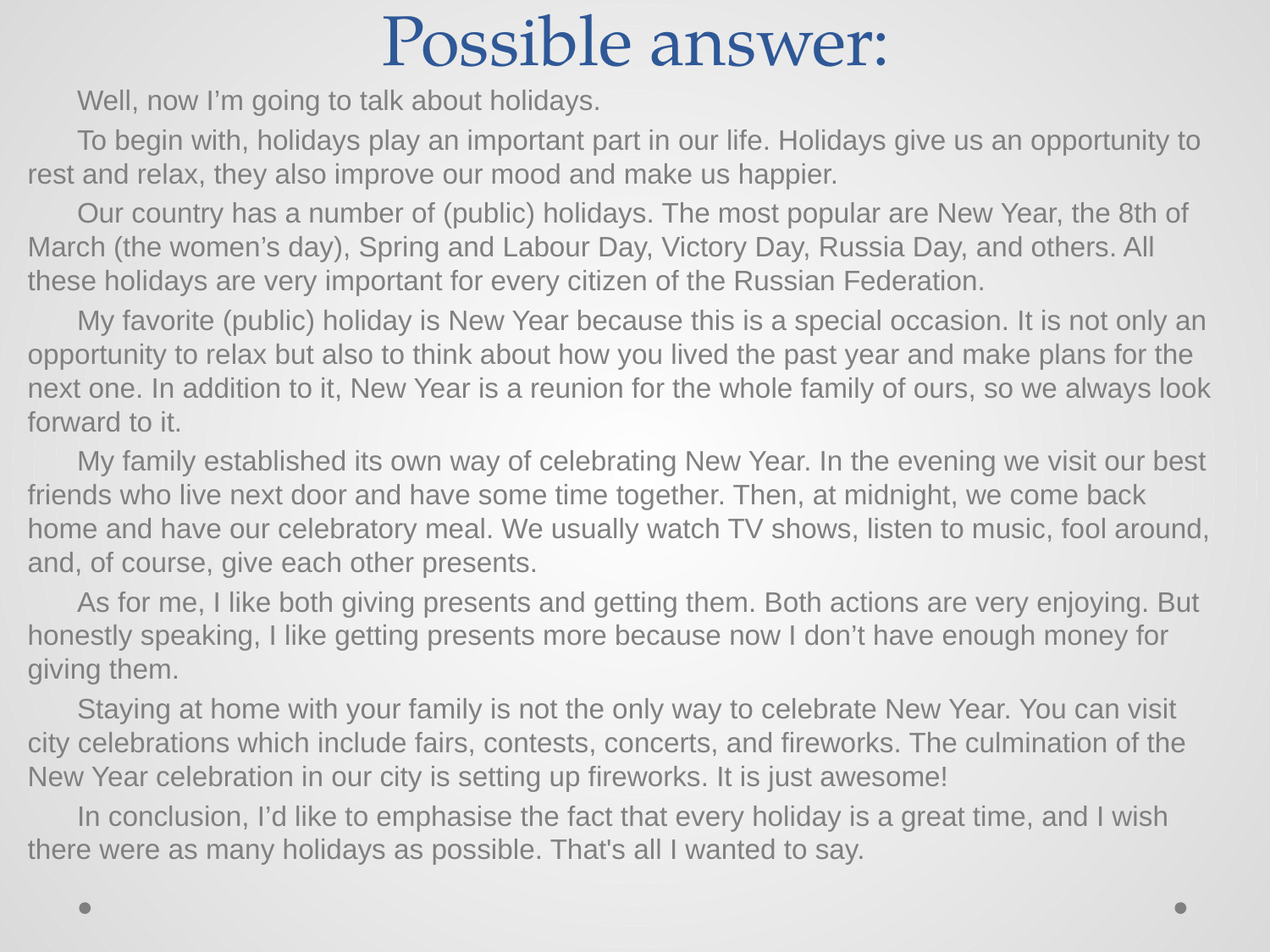

# Possible answer:
Well, now I’m going to talk about holidays.
To begin with, holidays play an important part in our life. Holidays give us an opportunity to rest and relax, they also improve our mood and make us happier.
Our country has a number of (public) holidays. The most popular are New Year, the 8th of March (the women’s day), Spring and Labour Day, Victory Day, Russia Day, and others. All these holidays are very important for every citizen of the Russian Federation.
My favorite (public) holiday is New Year because this is a special occasion. It is not only an opportunity to relax but also to think about how you lived the past year and make plans for the next one. In addition to it, New Year is a reunion for the whole family of ours, so we always look forward to it.
My family established its own way of celebrating New Year. In the evening we visit our best friends who live next door and have some time together. Then, at midnight, we come back home and have our celebratory meal. We usually watch TV shows, listen to music, fool around, and, of course, give each other presents.
As for me, I like both giving presents and getting them. Both actions are very enjoying. But honestly speaking, I like getting presents more because now I don’t have enough money for giving them.
Staying at home with your family is not the only way to celebrate New Year. You can visit city celebrations which include fairs, contests, concerts, and fireworks. The culmination of the New Year celebration in our city is setting up fireworks. It is just awesome!
In conclusion, I’d like to emphasise the fact that every holiday is a great time, and I wish there were as many holidays as possible. That's all I wanted to say.